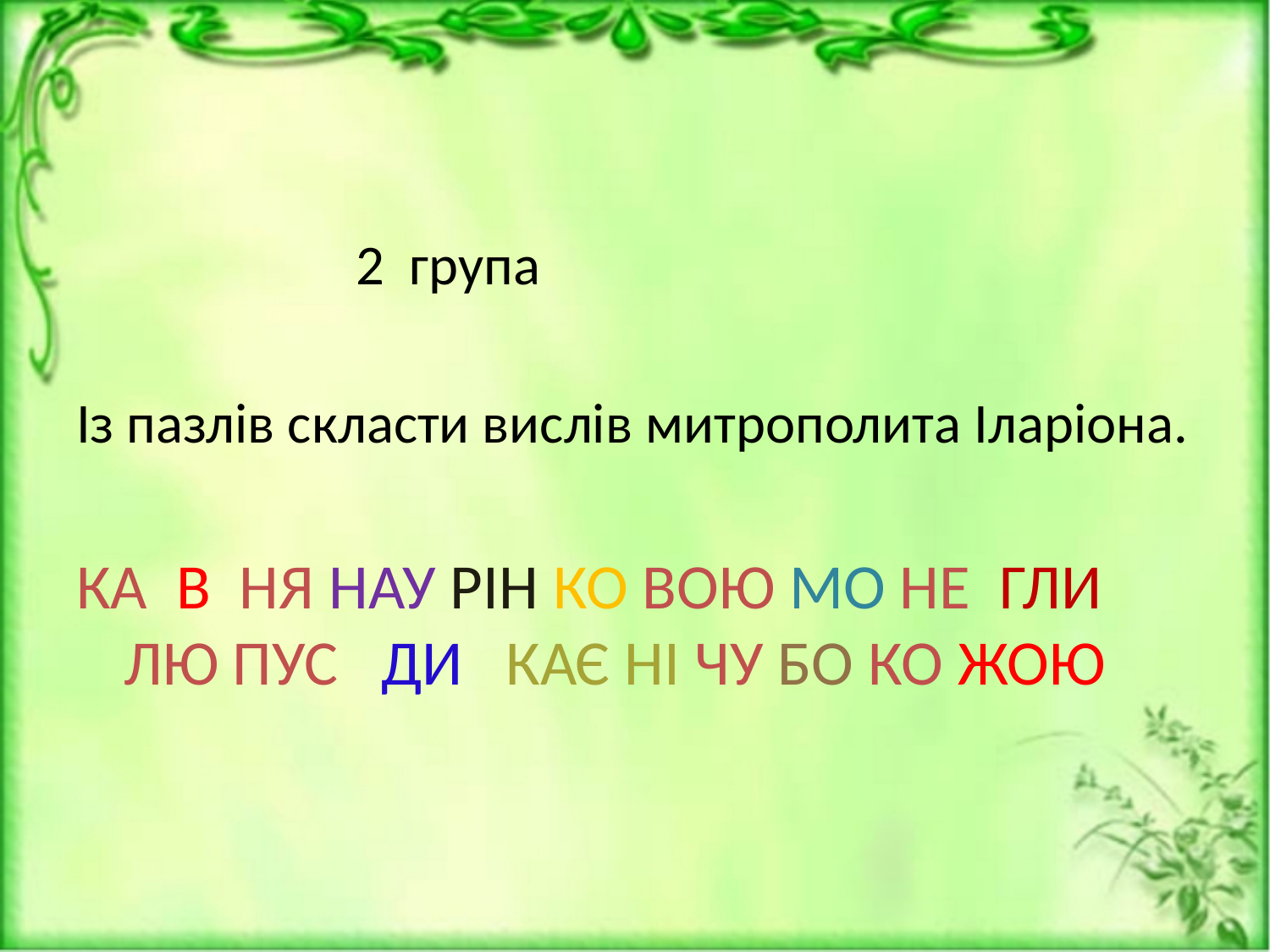

#
                      2  група

Із пазлів скласти вислів митрополита Іларіона.

КА  В  НЯ НАУ РІН КО ВОЮ МО НЕ  ГЛИ  ЛЮ ПУС   ДИ   КАЄ НІ ЧУ БО КО ЖОЮ